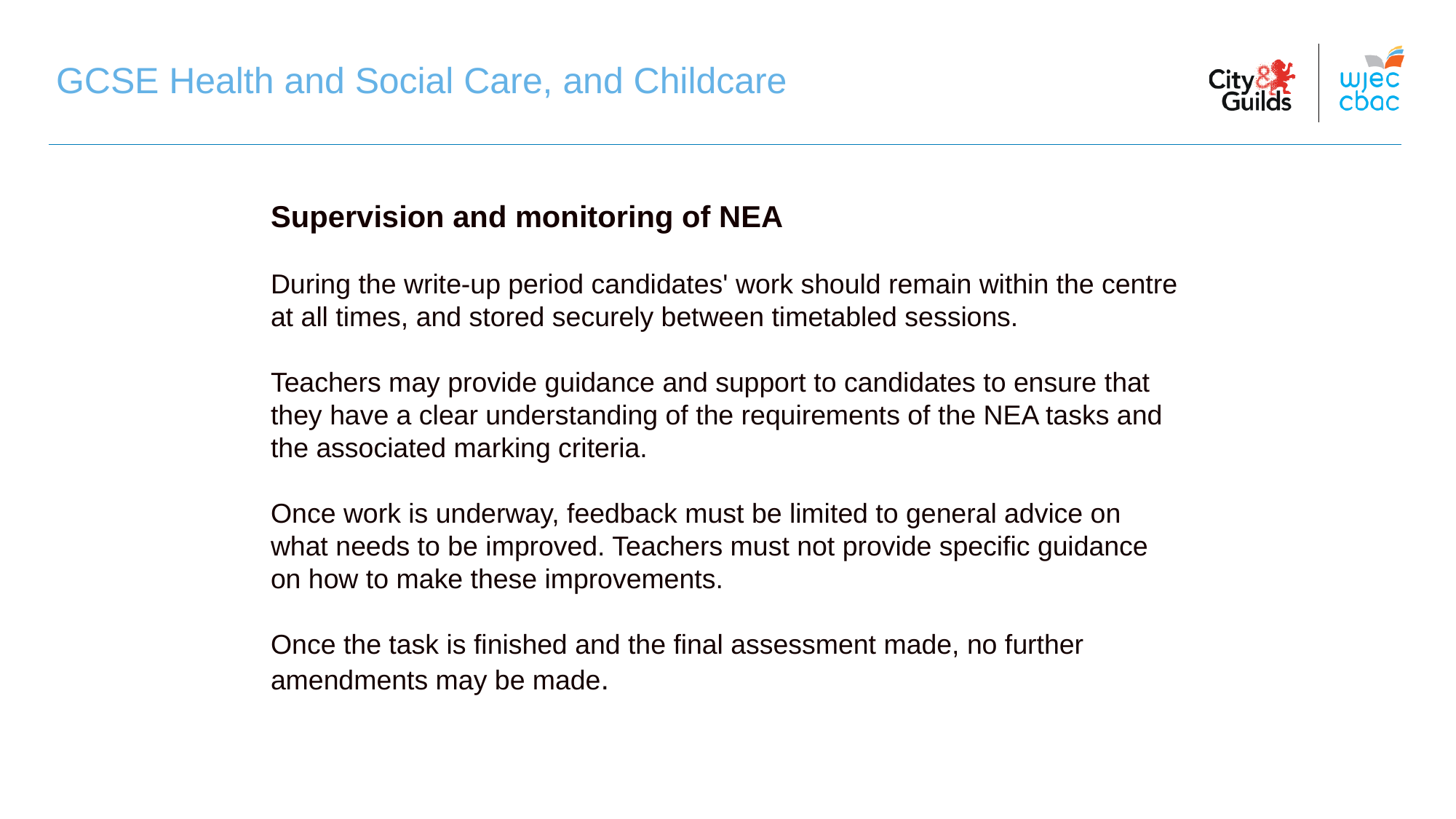

GCSE Health and Social Care, and Childcare
GCSE Health and Social Care, and Childcare
Supervision and monitoring of NEA

During the write-up period candidates' work should remain within the centre at all times, and stored securely between timetabled sessions.

Teachers may provide guidance and support to candidates to ensure that they have a clear understanding of the requirements of the NEA tasks and the associated marking criteria.

Once work is underway, feedback must be limited to general advice on what needs to be improved. Teachers must not provide specific guidance on how to make these improvements.

Once the task is finished and the final assessment made, no further
amendments may be made.